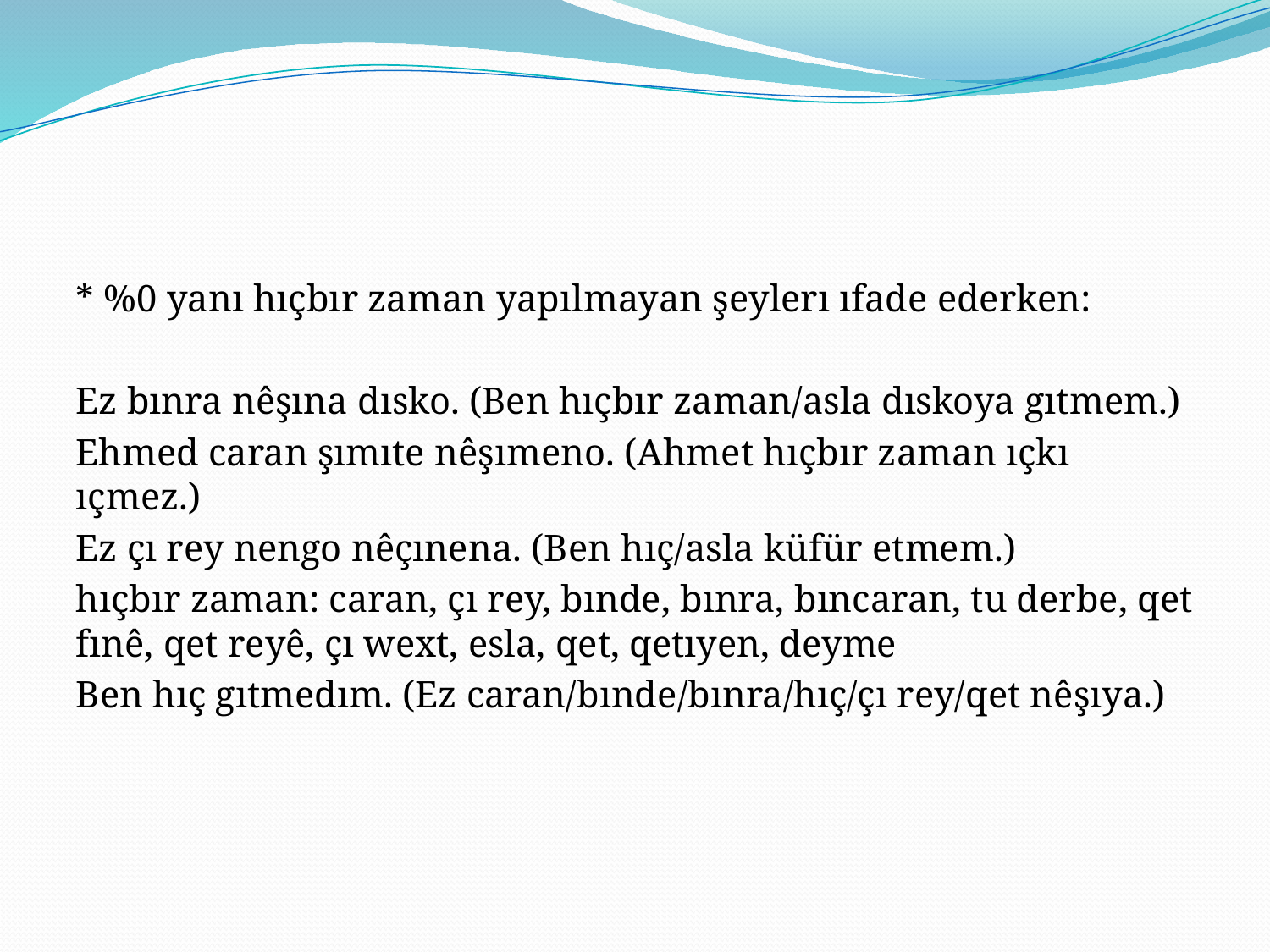

#
* %0 yanı hıçbır zaman yapılmayan şeylerı ıfade ederken:

Ez bınra nêşına dısko. (Ben hıçbır zaman/asla dıskoya gıtmem.)
Ehmed caran şımıte nêşımeno. (Ahmet hıçbır zaman ıçkı ıçmez.)
Ez çı rey nengo nêçınena. (Ben hıç/asla küfür etmem.)
hıçbır zaman: caran, çı rey, bınde, bınra, bıncaran, tu derbe, qet fınê, qet reyê, çı wext, esla, qet, qetıyen, deyme
Ben hıç gıtmedım. (Ez caran/bınde/bınra/hıç/çı rey/qet nêşıya.)